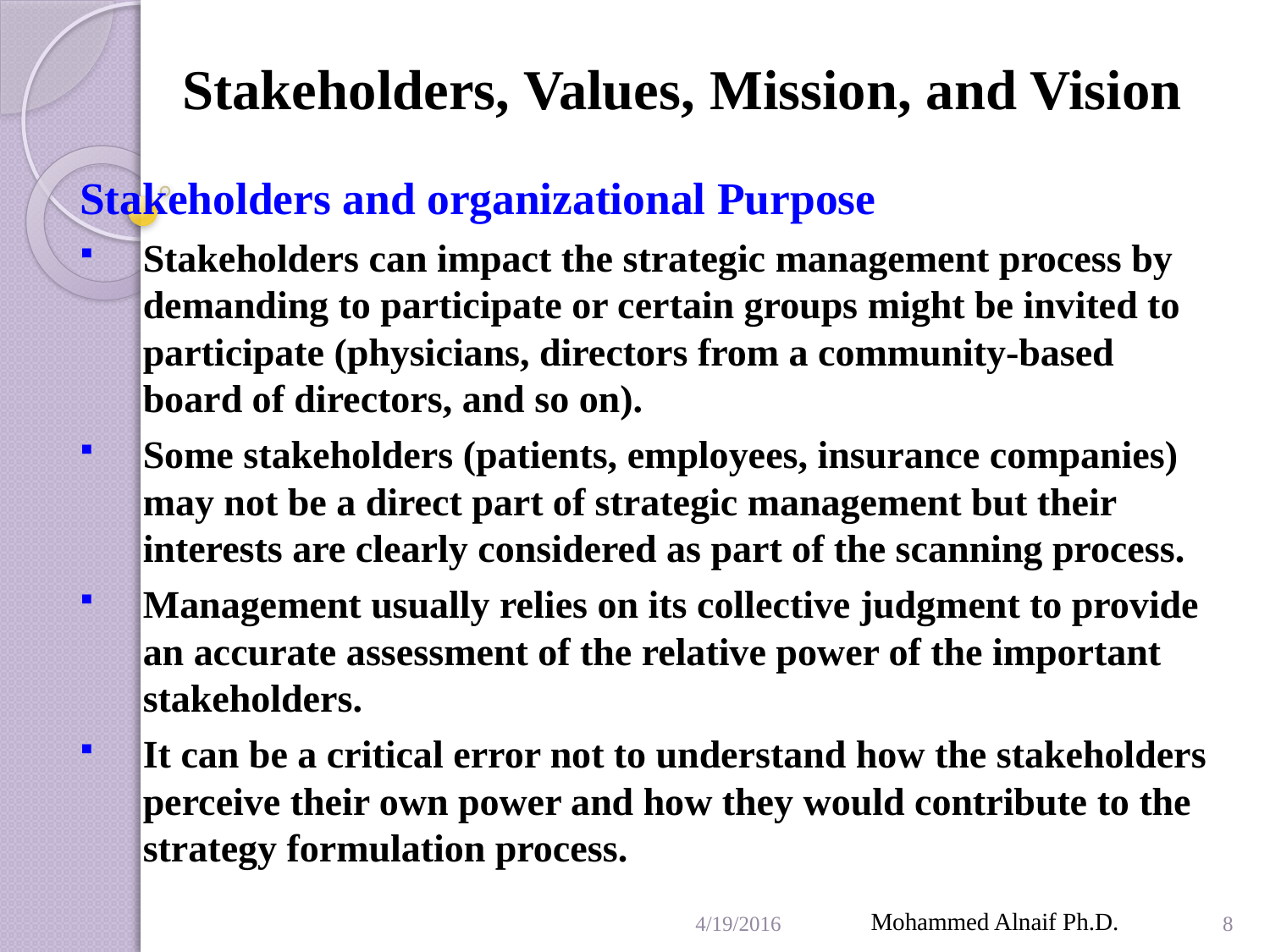

# Stakeholders, Values, Mission, and Vision
Stakeholders and organizational Purpose
Stakeholders can impact the strategic management process by demanding to participate or certain groups might be invited to participate (physicians, directors from a community-based board of directors, and so on).
Some stakeholders (patients, employees, insurance companies) may not be a direct part of strategic management but their interests are clearly considered as part of the scanning process.
Management usually relies on its collective judgment to provide an accurate assessment of the relative power of the important stakeholders.
It can be a critical error not to understand how the stakeholders perceive their own power and how they would contribute to the strategy formulation process.
4/19/2016
Mohammed Alnaif Ph.D.
8